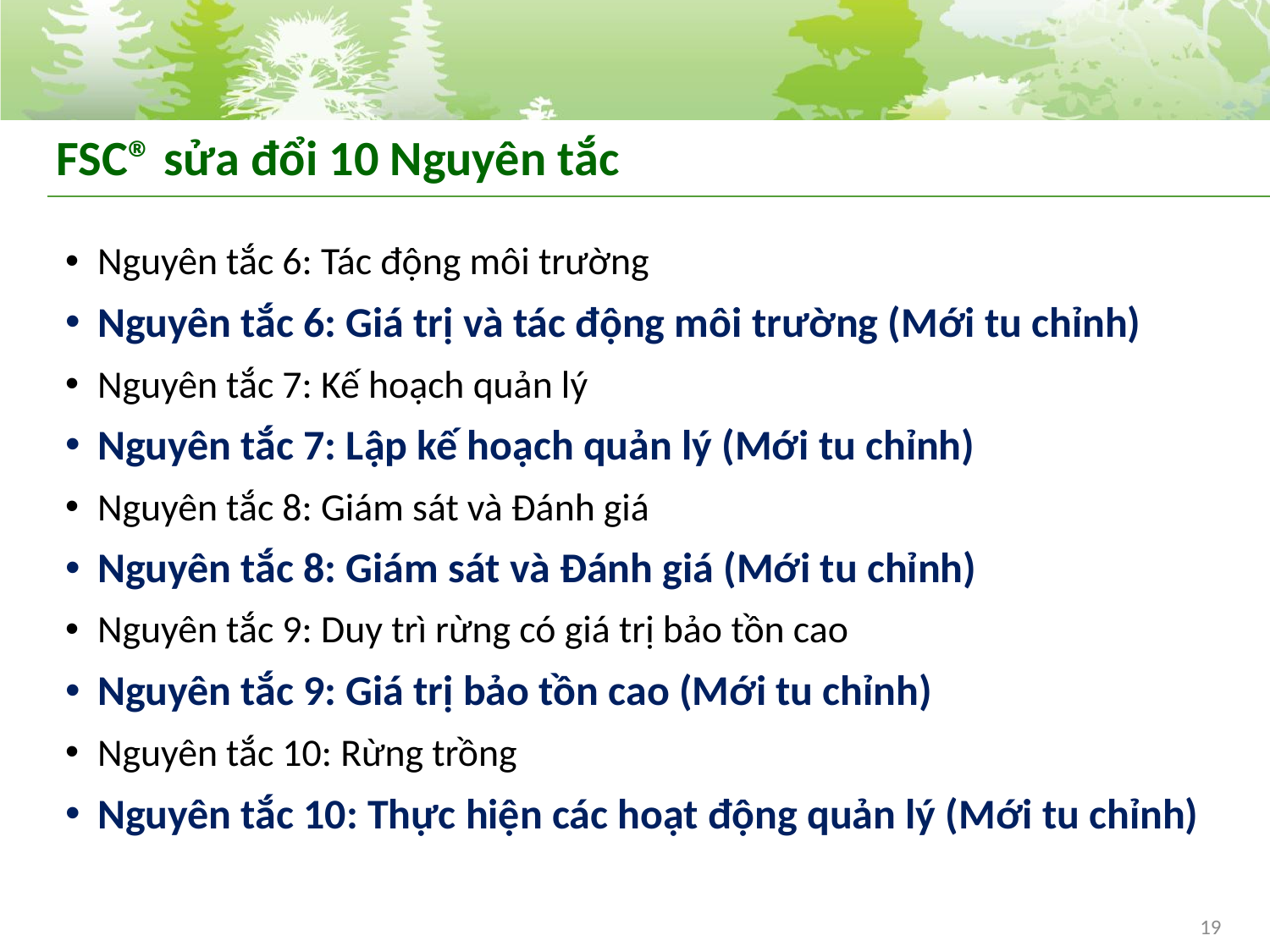

# FSC® sửa đổi 10 Nguyên tắc
Nguyên tắc 6: Tác động môi trường
Nguyên tắc 6: Giá trị và tác động môi trường (Mới tu chỉnh)
Nguyên tắc 7: Kế hoạch quản lý
Nguyên tắc 7: Lập kế hoạch quản lý (Mới tu chỉnh)
Nguyên tắc 8: Giám sát và Đánh giá
Nguyên tắc 8: Giám sát và Đánh giá (Mới tu chỉnh)
Nguyên tắc 9: Duy trì rừng có giá trị bảo tồn cao
Nguyên tắc 9: Giá trị bảo tồn cao (Mới tu chỉnh)
Nguyên tắc 10: Rừng trồng
Nguyên tắc 10: Thực hiện các hoạt động quản lý (Mới tu chỉnh)

19